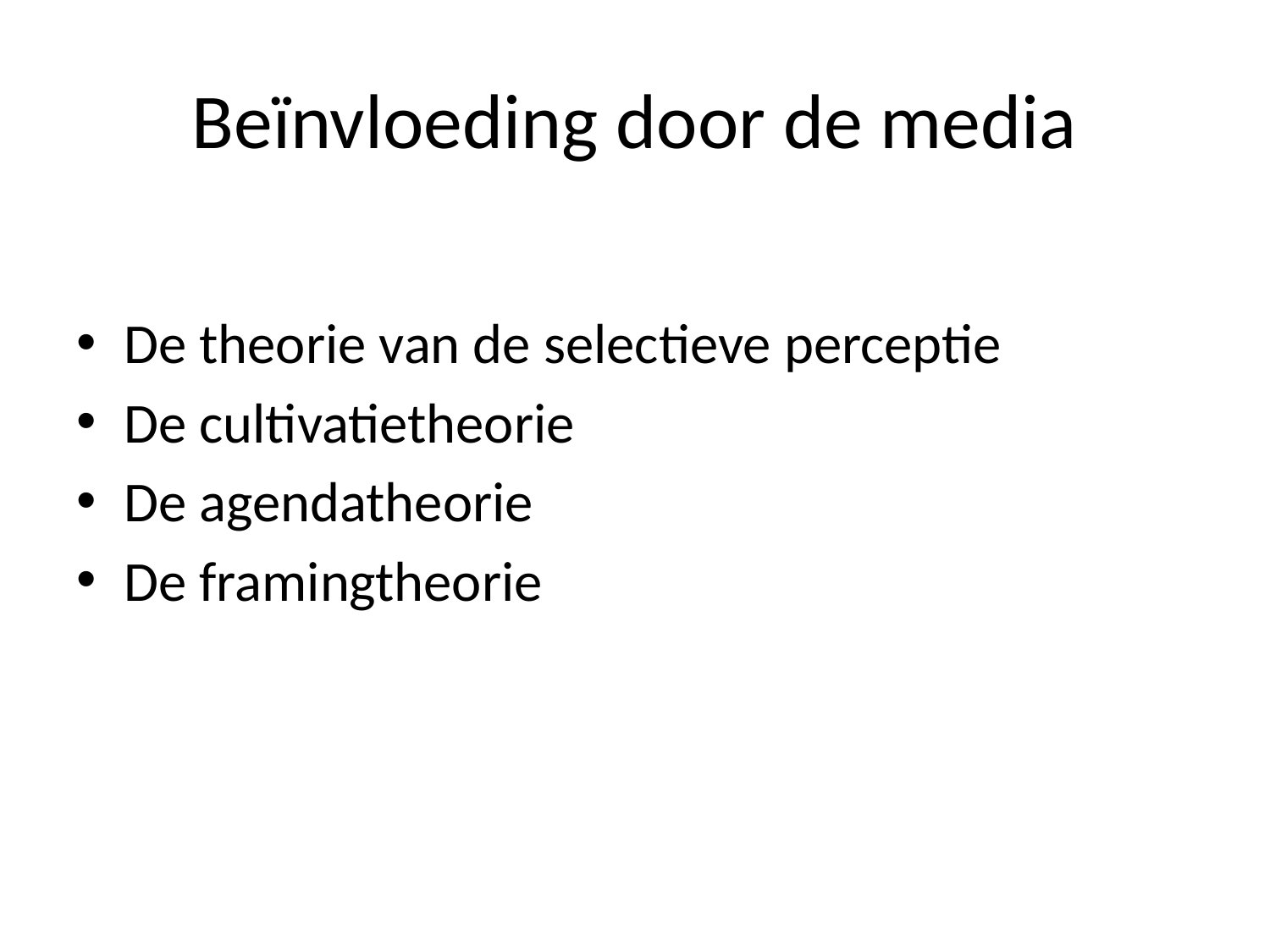

# Beïnvloeding door de media

De theorie van de selectieve perceptie
De cultivatietheorie
De agendatheorie
De framingtheorie